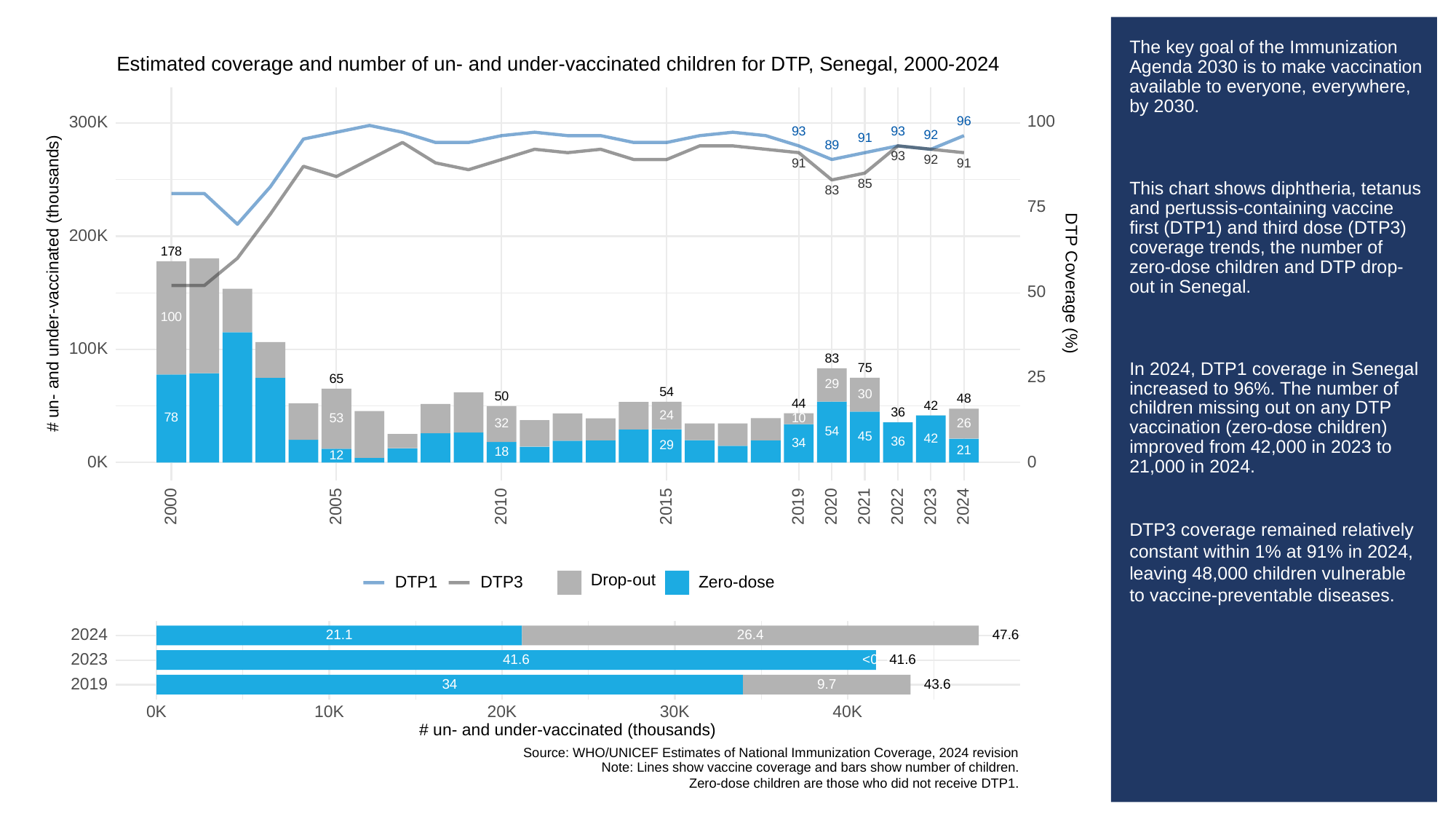

# The key goal of the Immunization Agenda 2030 is to make vaccination available to everyone, everywhere, by 2030.

This chart shows diphtheria, tetanus and pertussis-containing vaccine first (DTP1) and third dose (DTP3) coverage trends, the number of zero-dose children and DTP drop-out in Senegal.

In 2024, DTP1 coverage in Senegal increased to 96%. The number of children missing out on any DTP vaccination (zero-dose children) improved from 42,000 in 2023 to 21,000 in 2024.

DTP3 coverage remained relatively constant within 1% at 91% in 2024, leaving 48,000 children vulnerable to vaccine-preventable diseases.

Estimated coverage and number of un- and under-vaccinated children for DTP, Senegal, 2000-2024

100
300K
96

93
93
92
91
89

93
92
91
91
85

83
75
200K

178

# un- and under-vaccinated (thousands)
DTP Coverage (%)
50

100

100K

83
75

25

65

29
54

30
50

48
44

42

36

24

78
10
53

26
32

54

45

42
36
34

29

21

18

12
0K
0

2023
2000
2005
2010
2015
2019
2020
2021
2022
2024

Drop-out
DTP3
Zero-dose
DTP1

2024
26.4
47.6
21.1

2023
41.6
<0.5
41.6

2019
34
43.6
9.7

30K
0K
10K
20K
40K
# un- and under-vaccinated (thousands)
Source: WHO/UNICEF Estimates of National Immunization Coverage, 2024 revision
Note: Lines show vaccine coverage and bars show number of children.
Zero-dose children are those who did not receive DTP1.